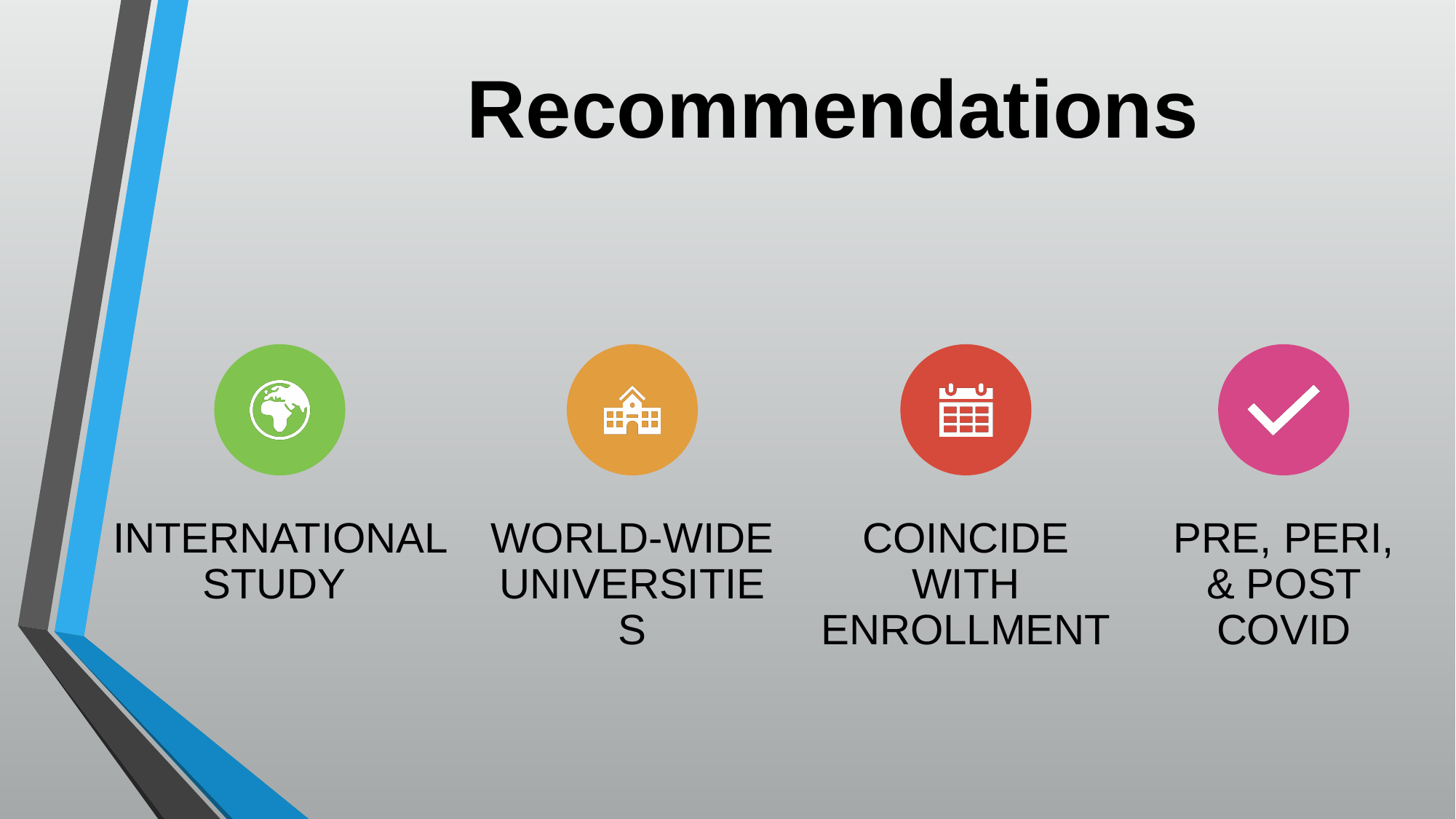

# Recommendations
International study
World-wide universities
Coincide with enrollment
Pre, Peri, & Post COVID